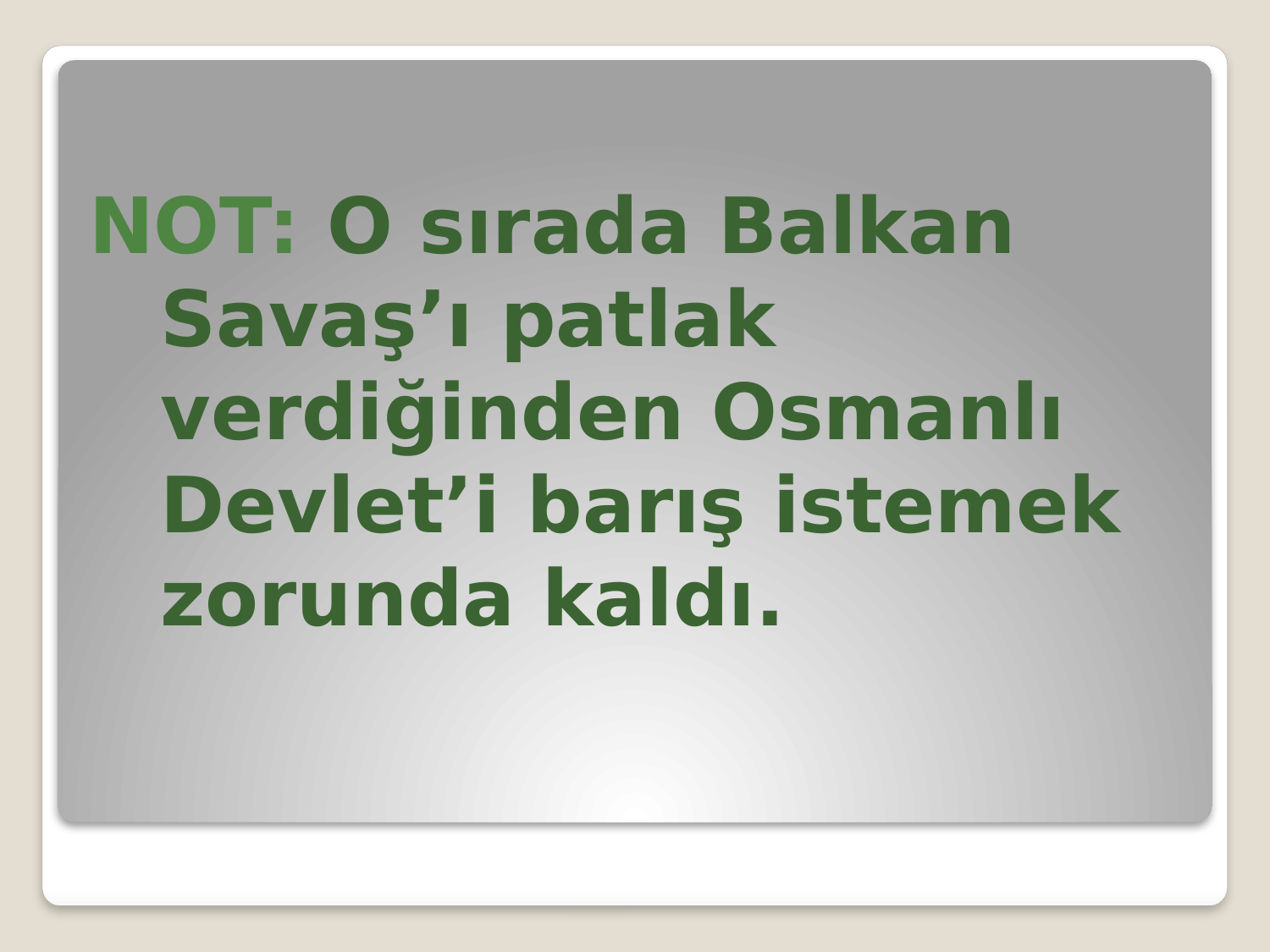

NOT: O sırada Balkan Savaş’ı patlak verdiğinden Osmanlı Devlet’i barış istemek zorunda kaldı.